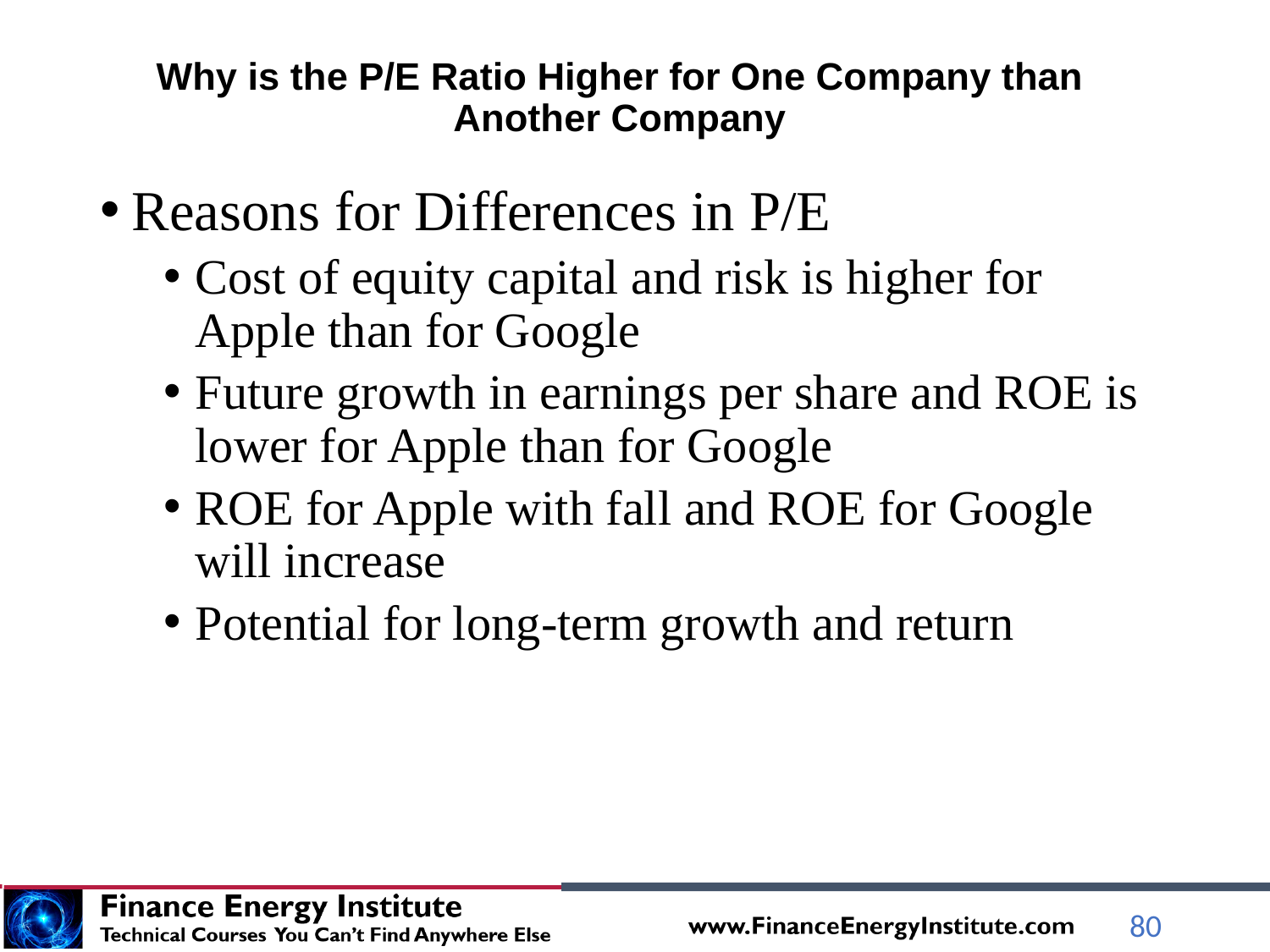

# Why is the P/E Ratio Higher for One Company than Another Company
Reasons for Differences in P/E
Cost of equity capital and risk is higher for Apple than for Google
Future growth in earnings per share and ROE is lower for Apple than for Google
ROE for Apple with fall and ROE for Google will increase
Potential for long-term growth and return
80